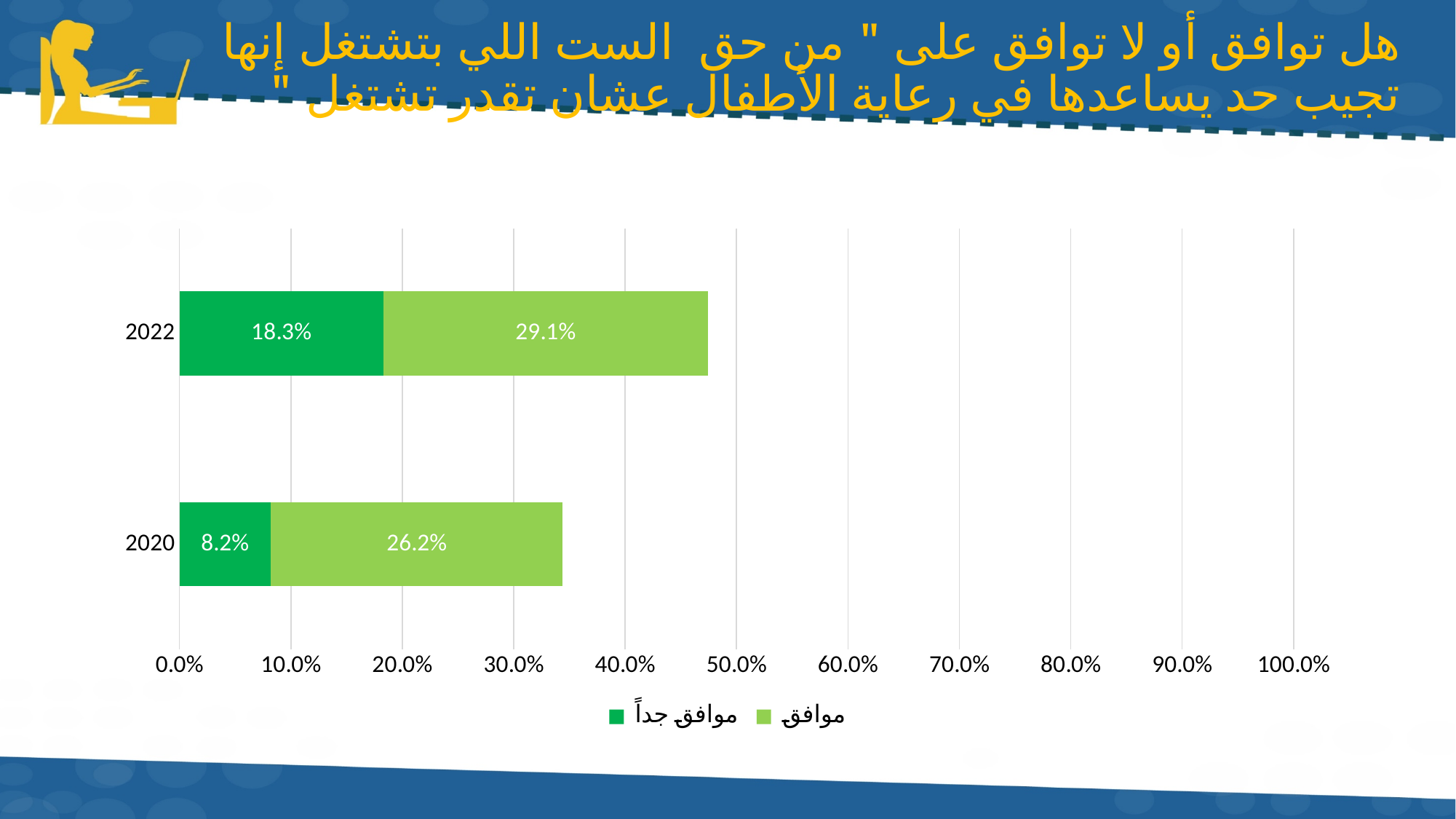

# هل توافق أو لا توافق على " من حق  الست اللي بتشتغل إنها تجيب حد يساعدها في رعاية الأطفال عشان تقدر تشتغل "

### Chart

| Category |  موافق جداً |  موافق |
|---|---|---|
| 2020 | 0.0817039214200338 | 0.262293804464958 |
| 2022 | 0.1828793774319066 | 0.29123017060760253 |